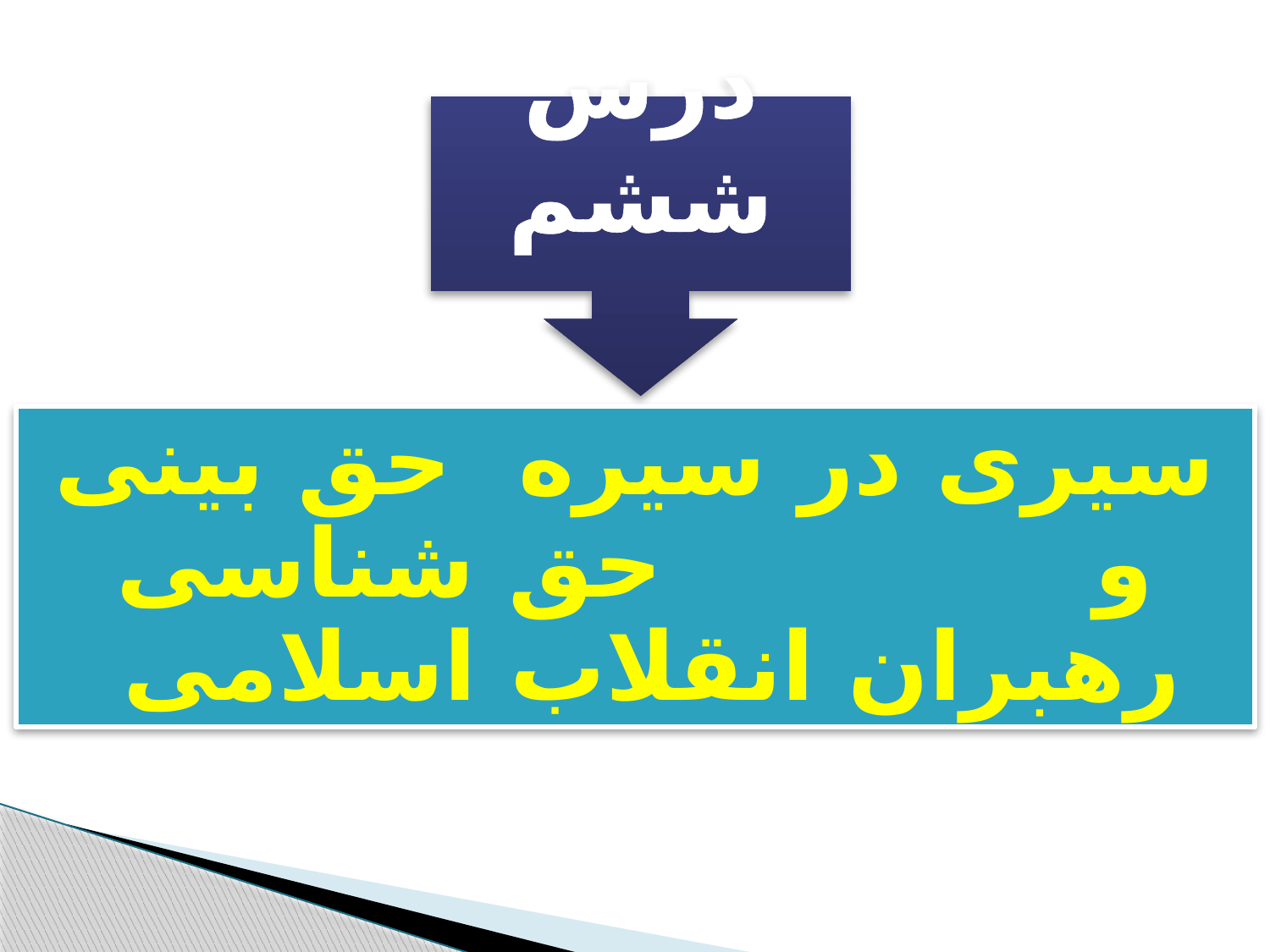

درس ششم

سیری در سیره  حق بینی و             حق شناسی رهبران انقلاب اسلامی